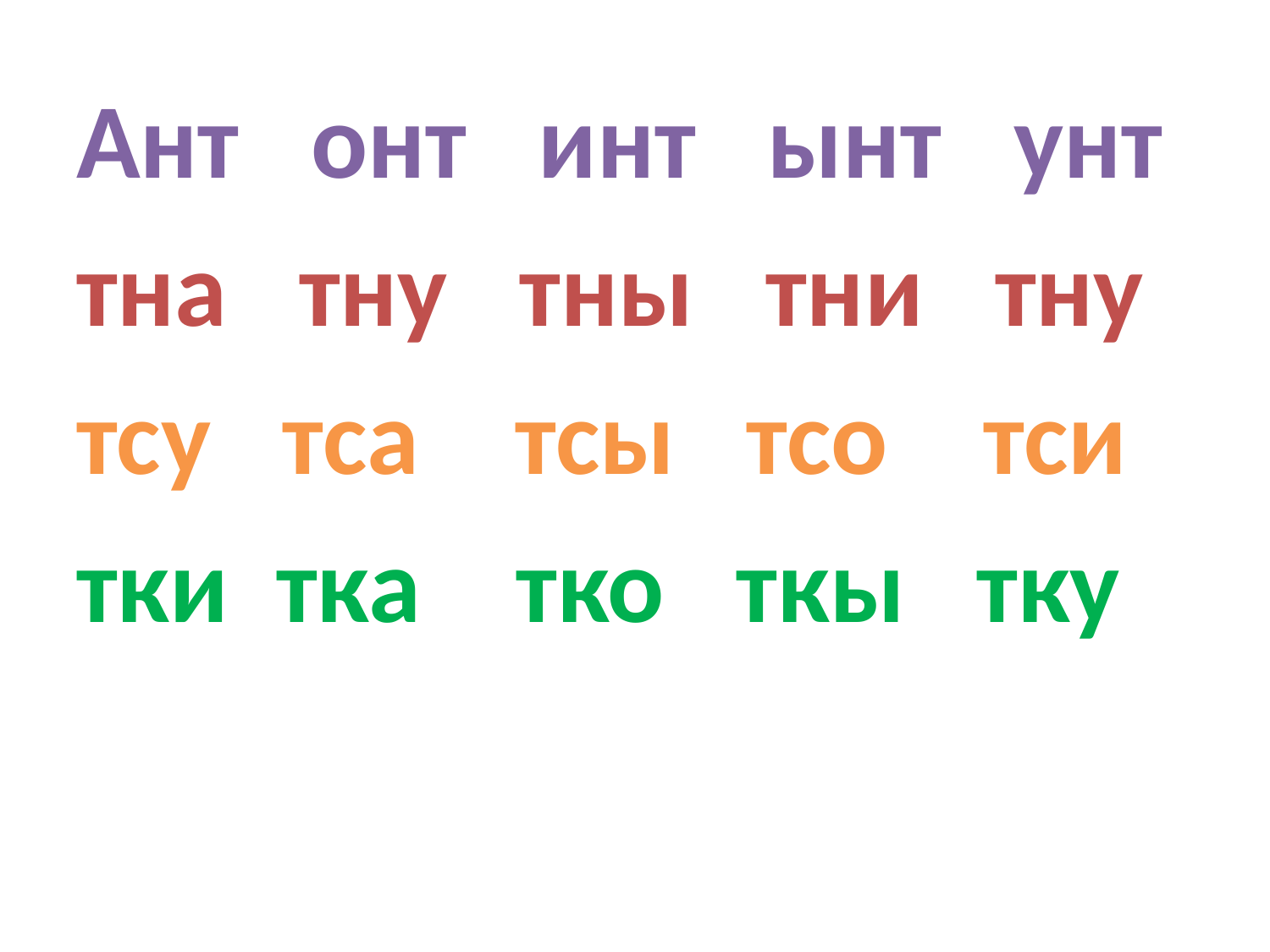

#
Ант   онт   инт   ынт   унт
тна   тну   тны   тни   тну
тсу   тса    тсы   тсо    тси
тки  тка    тко   ткы   тку